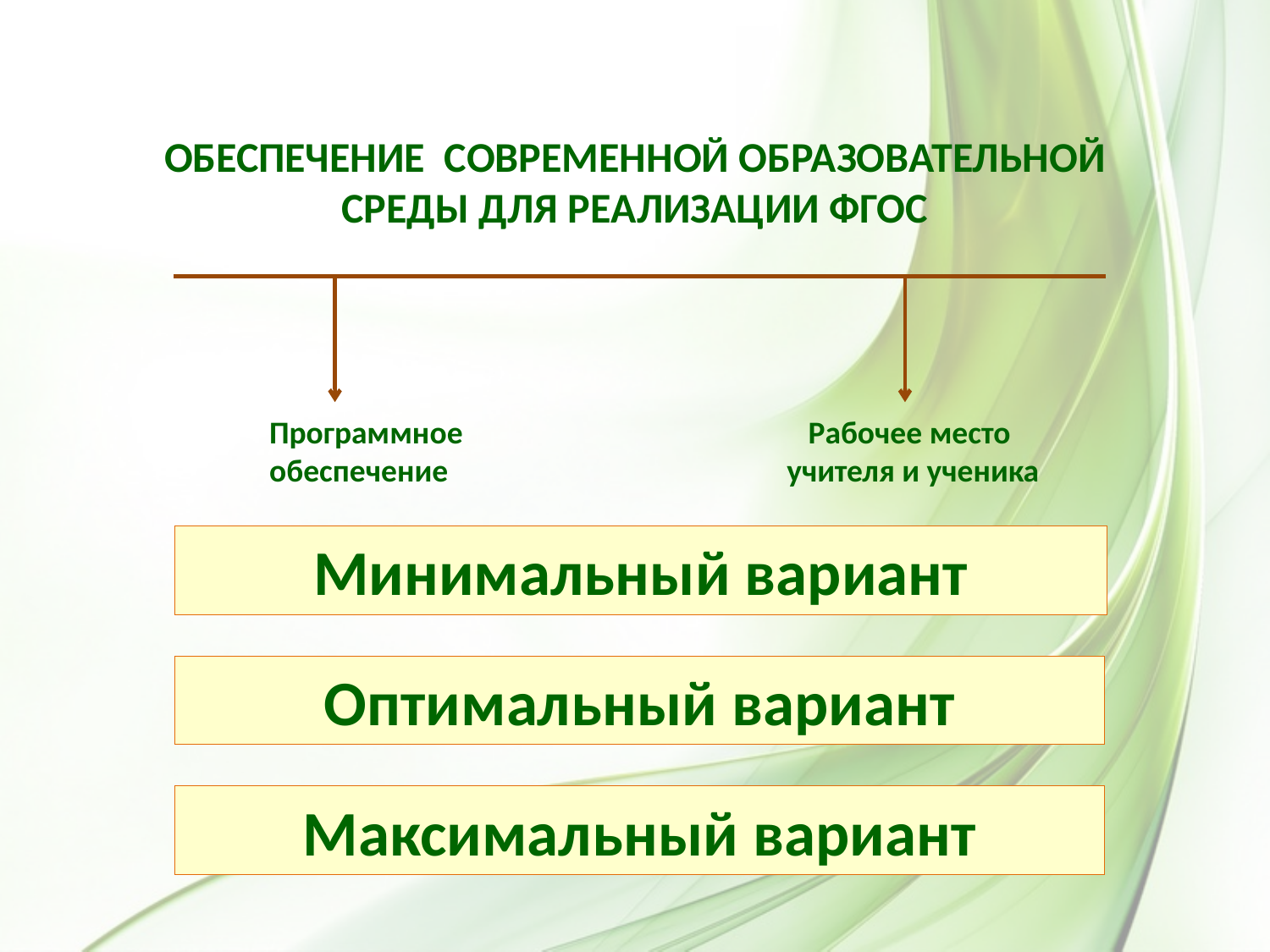

# ОБЕСПЕЧЕНИЕ  СОВРЕМЕННОЙ ОБРАЗОВАТЕЛЬНОЙ СРЕДЫ ДЛЯ РЕАЛИЗАЦИИ ФГОС
Программное
обеспечение
Рабочее место
учителя и ученика
Минимальный вариант
Оптимальный вариант
Максимальный вариант